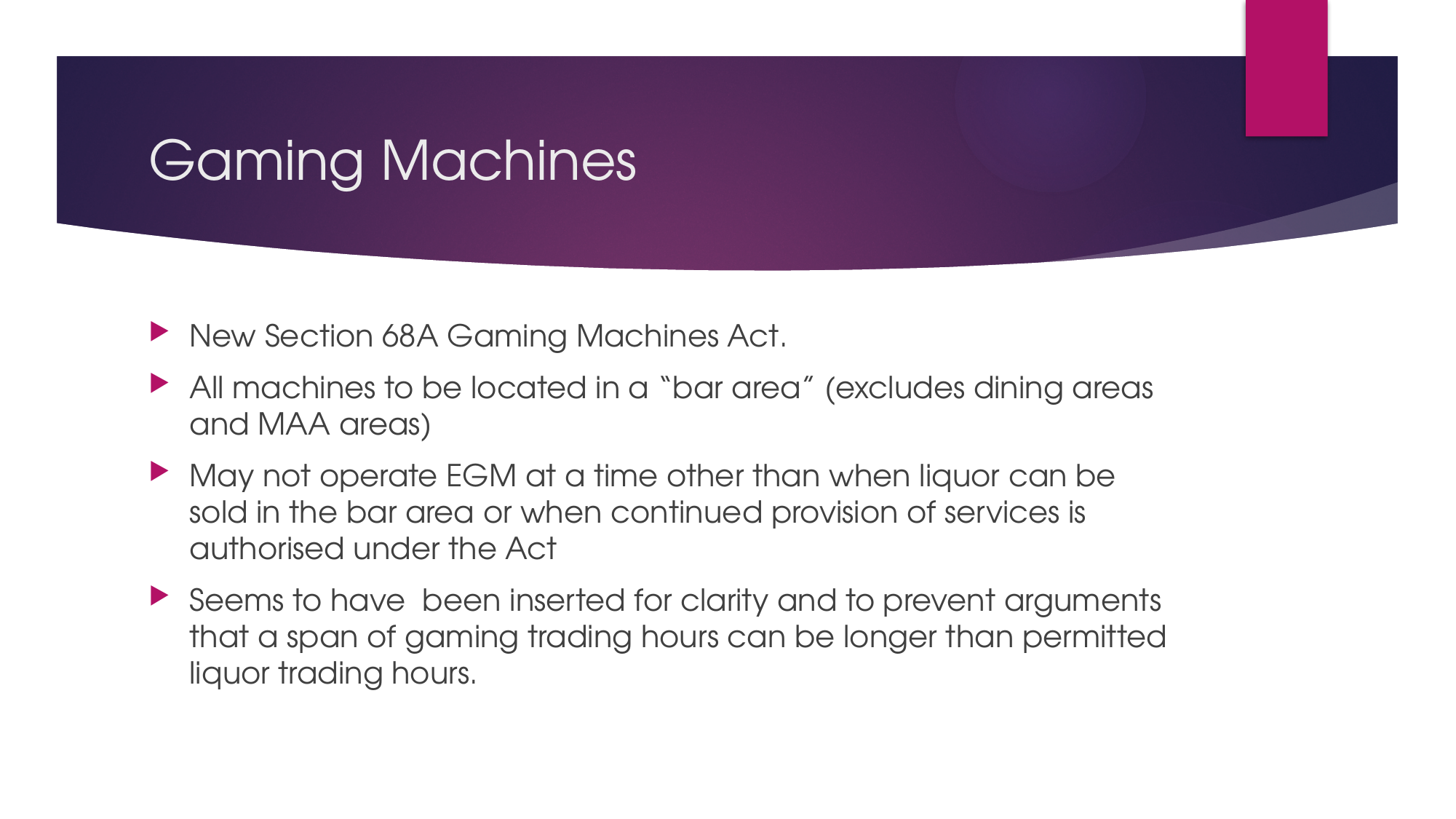

# Gaming Machines
New Section 68A Gaming Machines Act.
All machines to be located in a “bar area” (excludes dining areas and MAA areas)
May not operate EGM at a time other than when liquor can be sold in the bar area or when continued provision of services is authorised under the Act
Seems to have  been inserted for clarity and to prevent arguments that a span of gaming trading hours can be longer than permitted liquor trading hours.